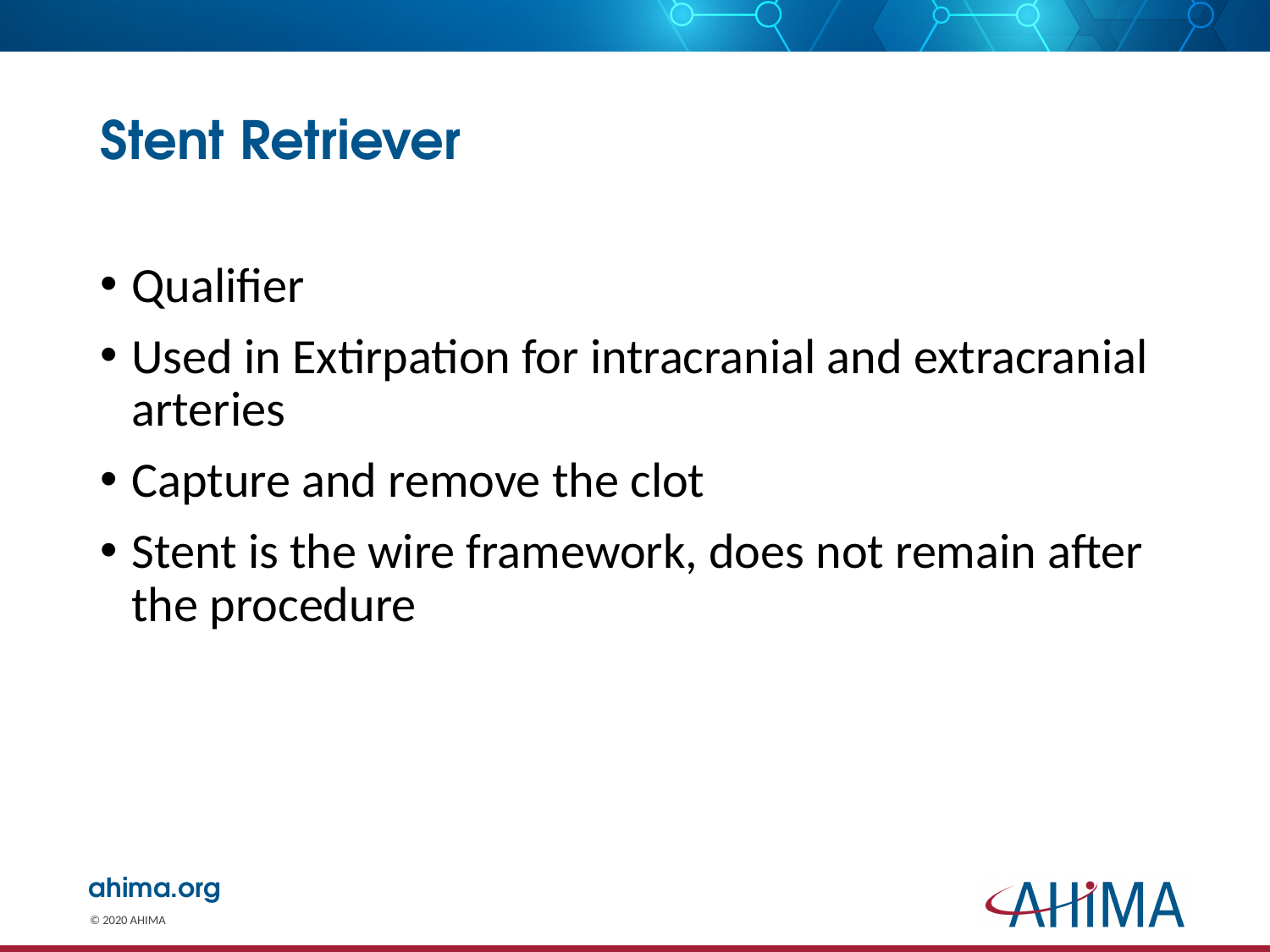

# Stent Retriever
Qualifier
Used in Extirpation for intracranial and extracranial arteries
Capture and remove the clot
Stent is the wire framework, does not remain after the procedure